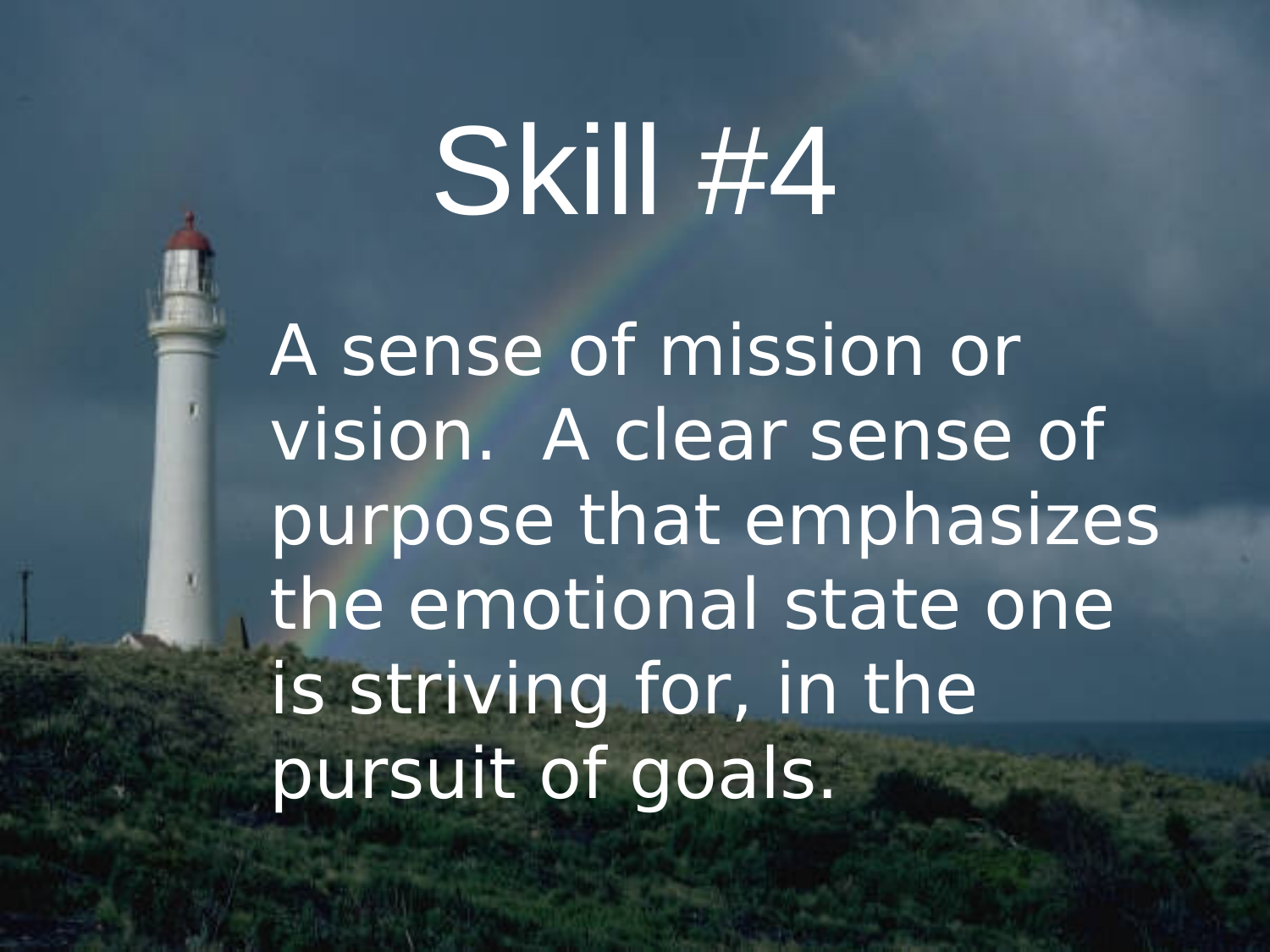

# Skill #4
A sense of mission or vision.  A clear sense of purpose that emphasizes the emotional state one is striving for, in the pursuit of goals.